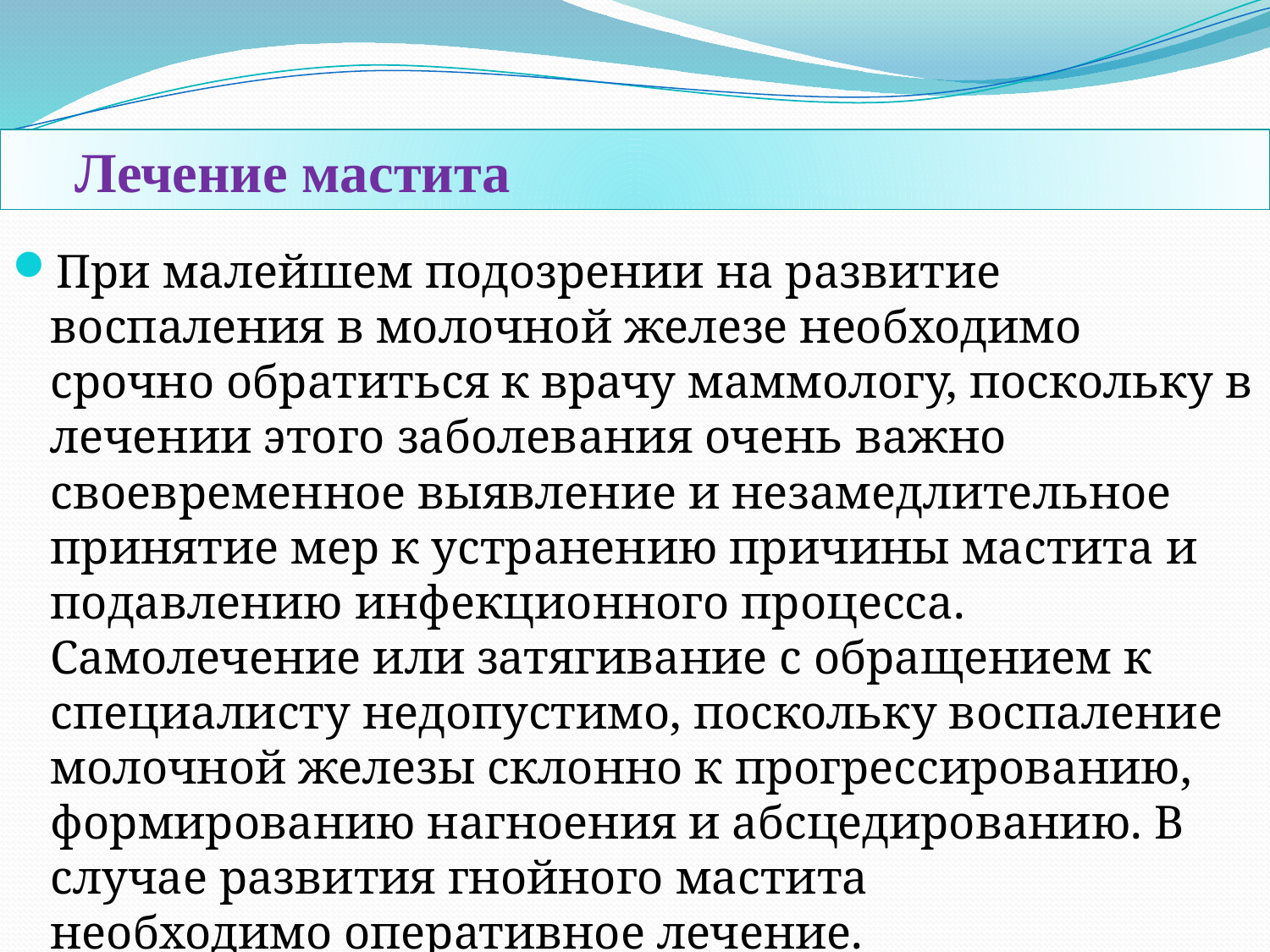

Лечение мастита
При малейшем подозрении на развитие воспаления в молочной железе необходимо срочно обратиться к врачу маммологу, поскольку в лечении этого заболевания очень важно своевременное выявление и незамедлительное принятие мер к устранению причины мастита и подавлению инфекционного процесса. Самолечение или затягивание с обращением к специалисту недопустимо, поскольку воспаление молочной железы склонно к прогрессированию, формированию нагноения и абсцедированию. В случае развития гнойного мастита необходимо оперативное лечение.